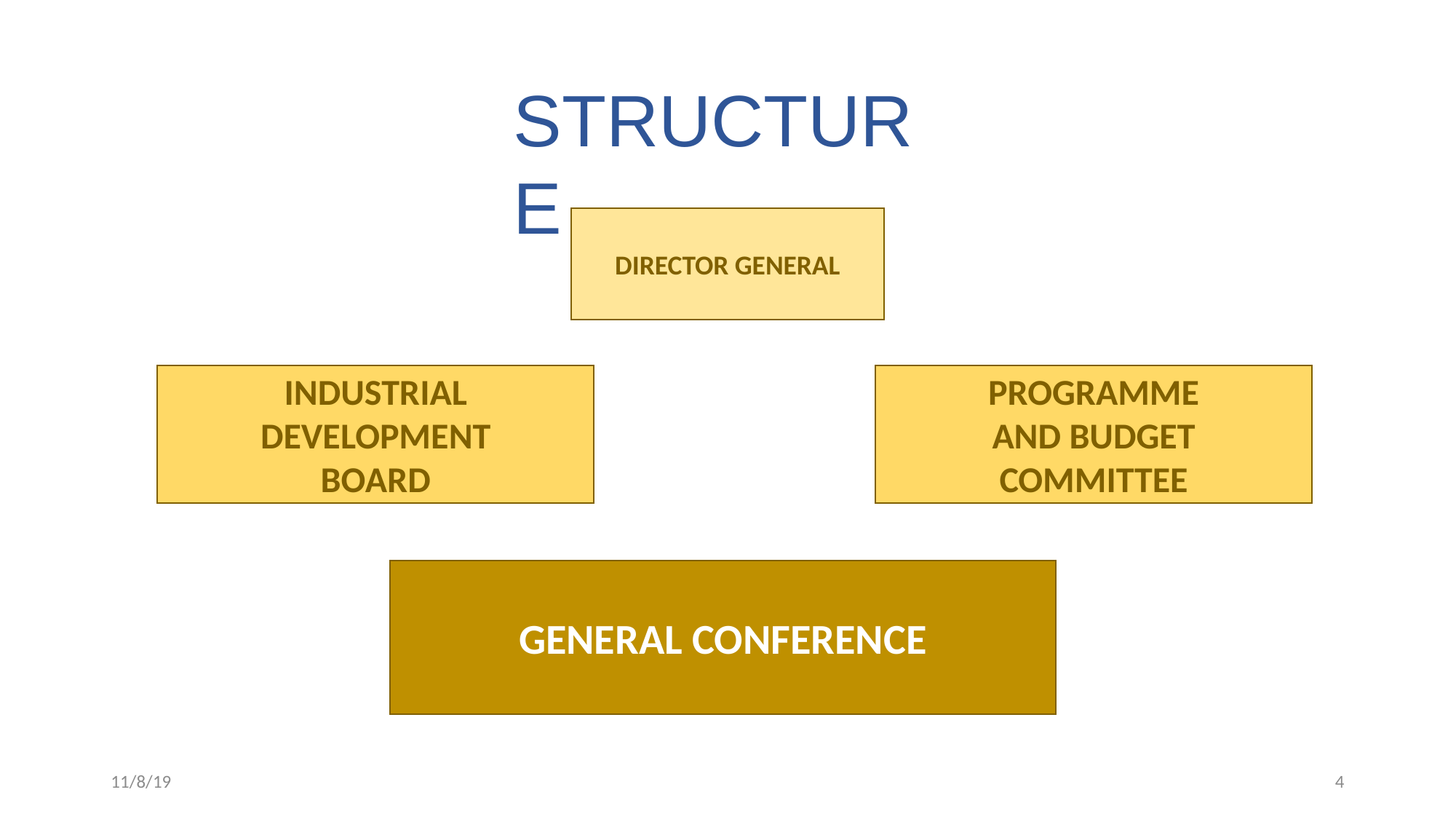

STRUCTURE

DIRECTOR GENERAL

INDUSTRIAL DEVELOPMENT
BOARD
PROGRAMME
AND BUDGET
COMMITTEE
GENERAL CONFERENCE
11/8/19

4